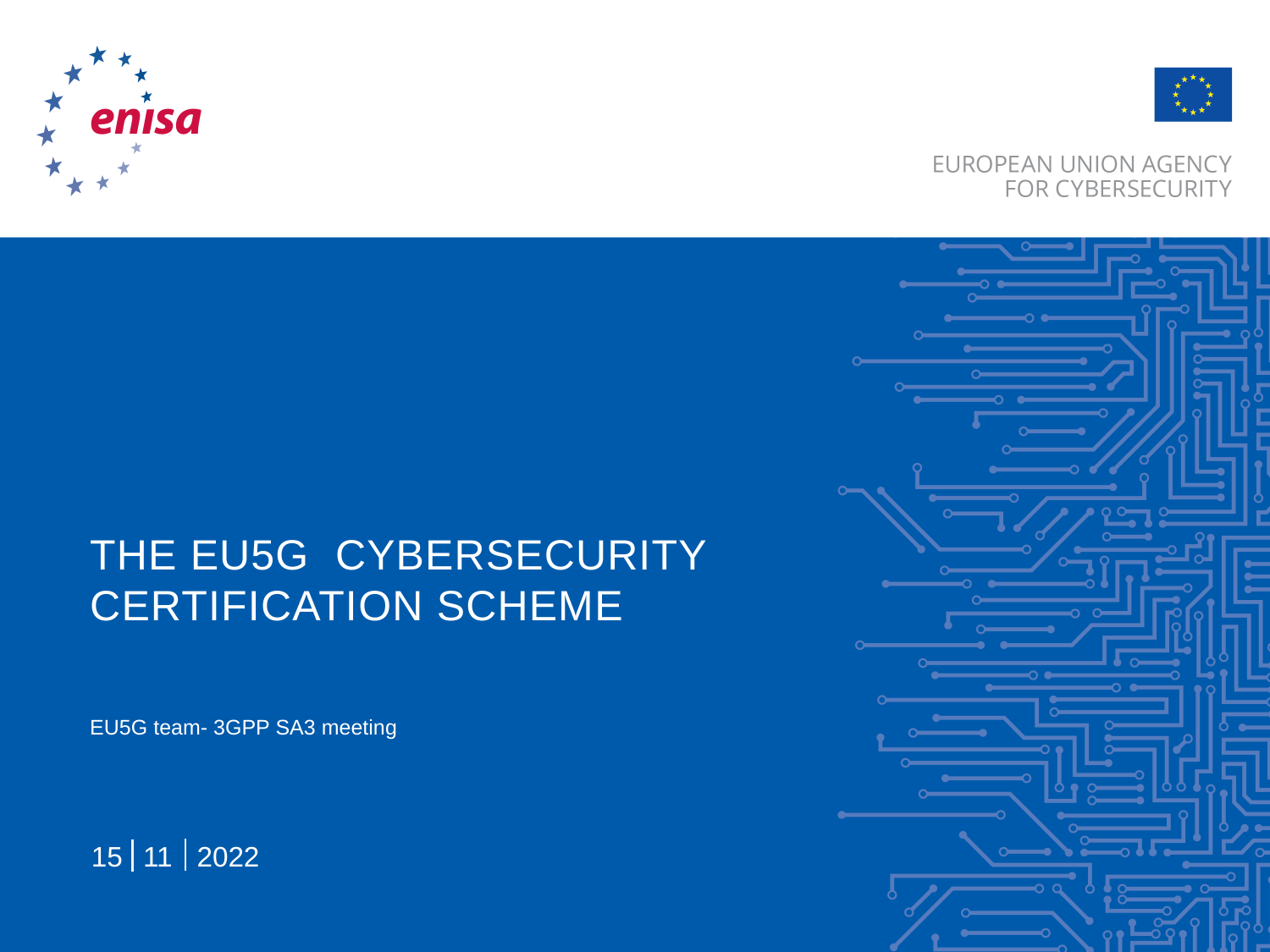

The EU5G  cybersecurity certification scheme

EU5G team- 3GPP SA3 meeting

15
2022
11